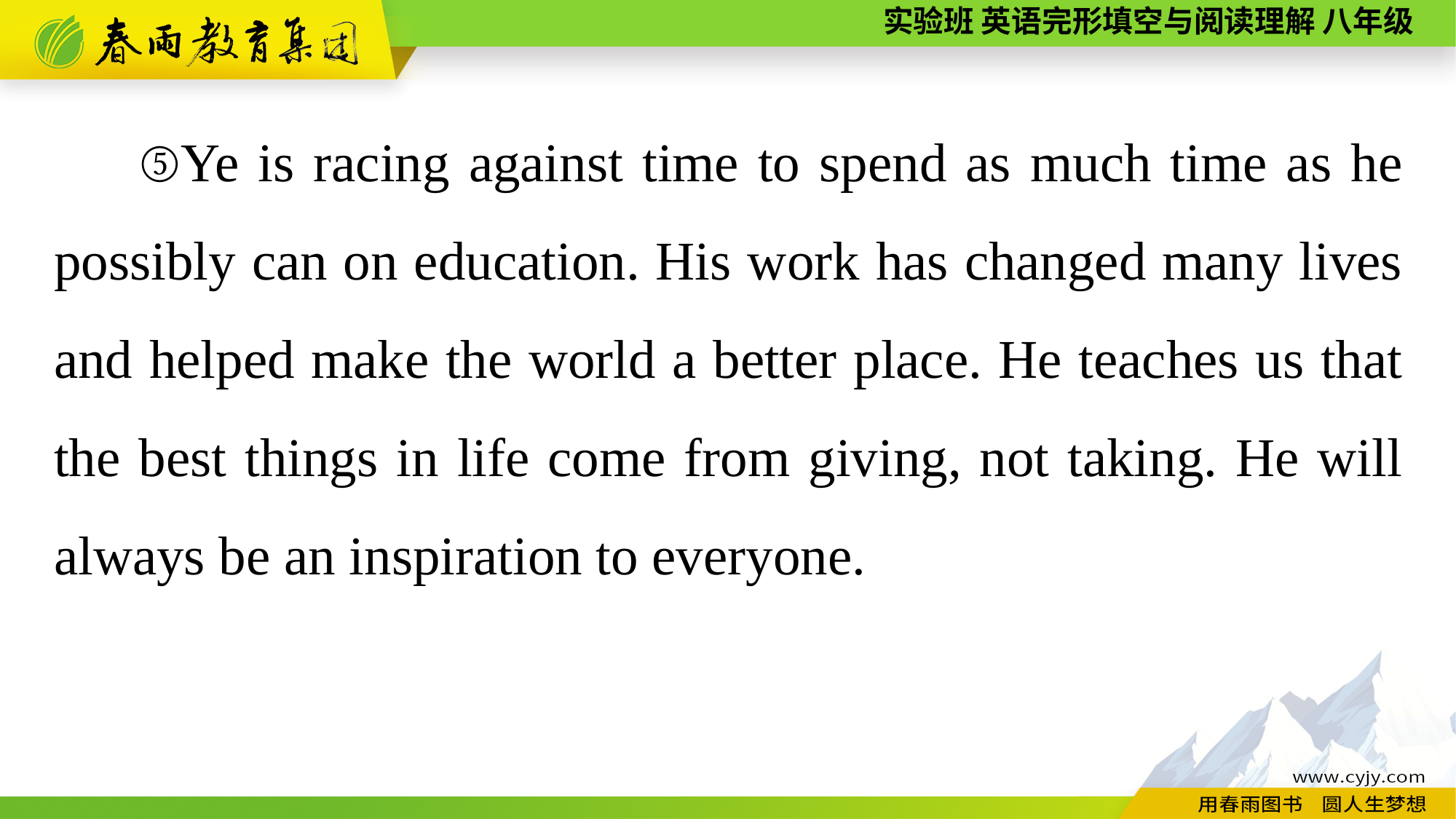

⑤Ye is racing against time to spend as much time as he possibly can on education. His work has changed many lives and helped make the world a better place. He teaches us that the best things in life come from giving, not taking. He will always be an inspiration to everyone.